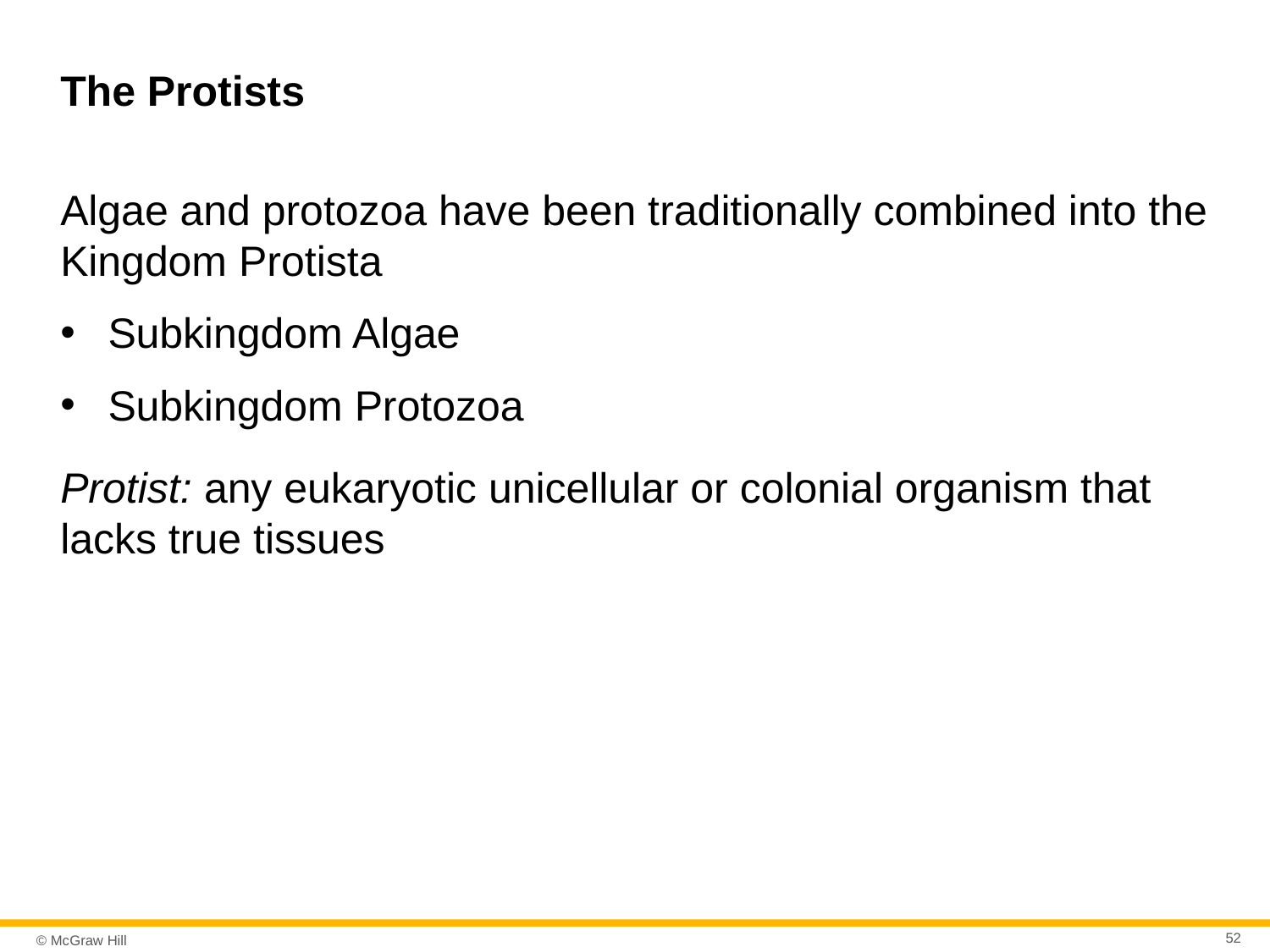

# The Protists
Algae and protozoa have been traditionally combined into the Kingdom Protista
Subkingdom Algae
Subkingdom Protozoa
Protist: any eukaryotic unicellular or colonial organism that lacks true tissues